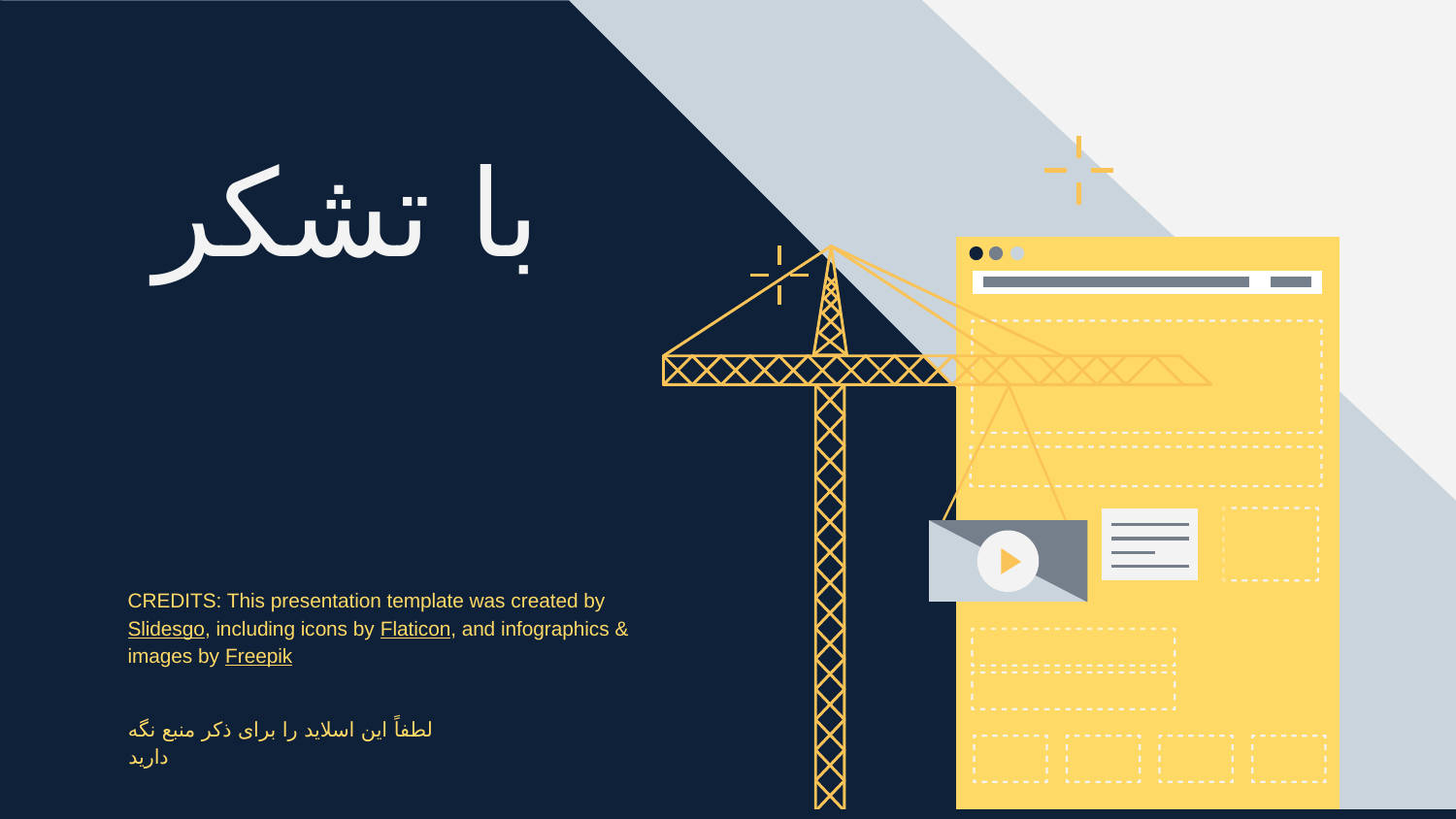

# با تشکر

لطفاً این اسلاید را برای ذکر منبع نگه دارید